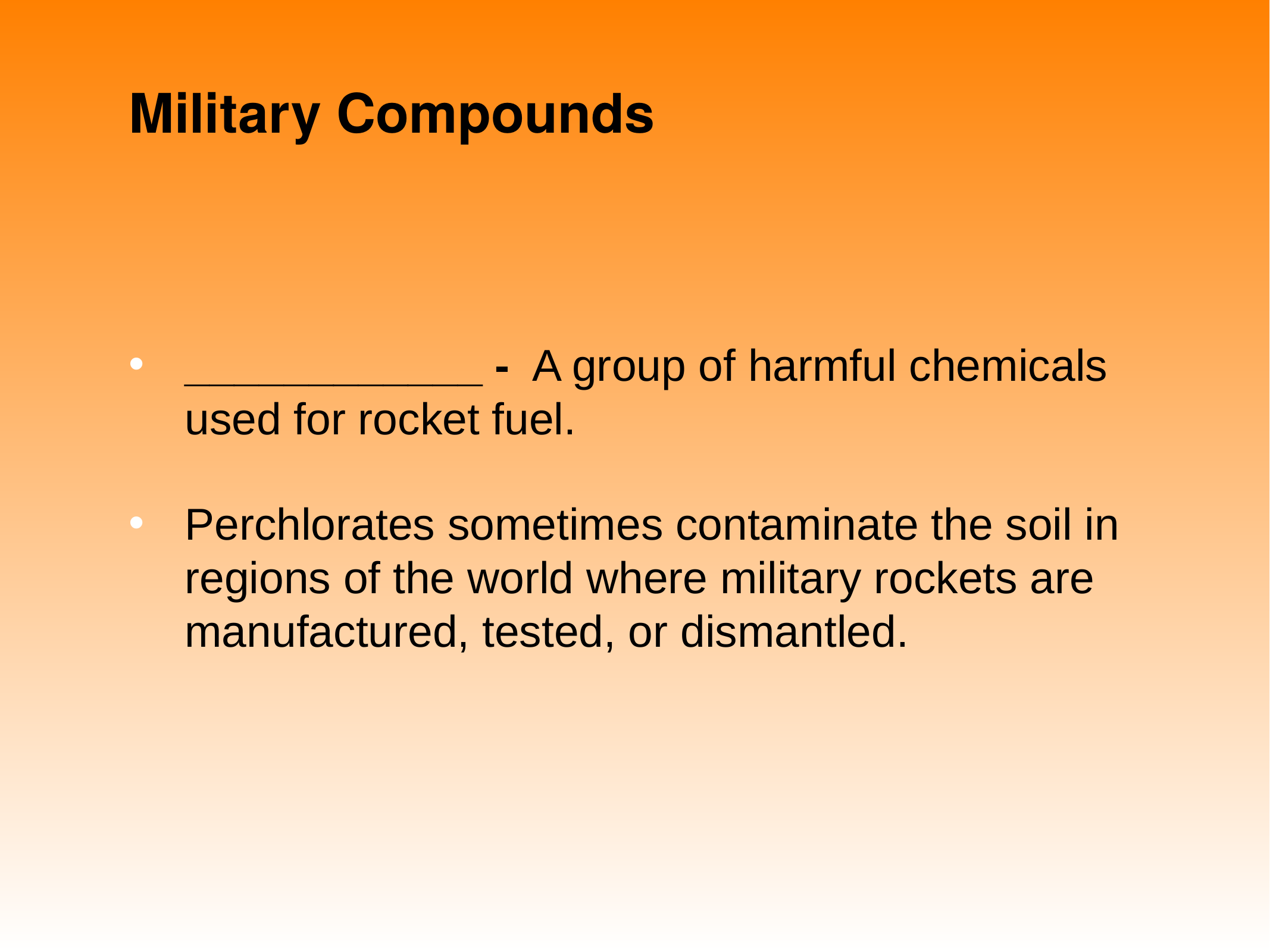

# Military Compounds
____________ -  A group of harmful chemicals used for rocket fuel.
Perchlorates sometimes contaminate the soil in regions of the world where military rockets are manufactured, tested, or dismantled.